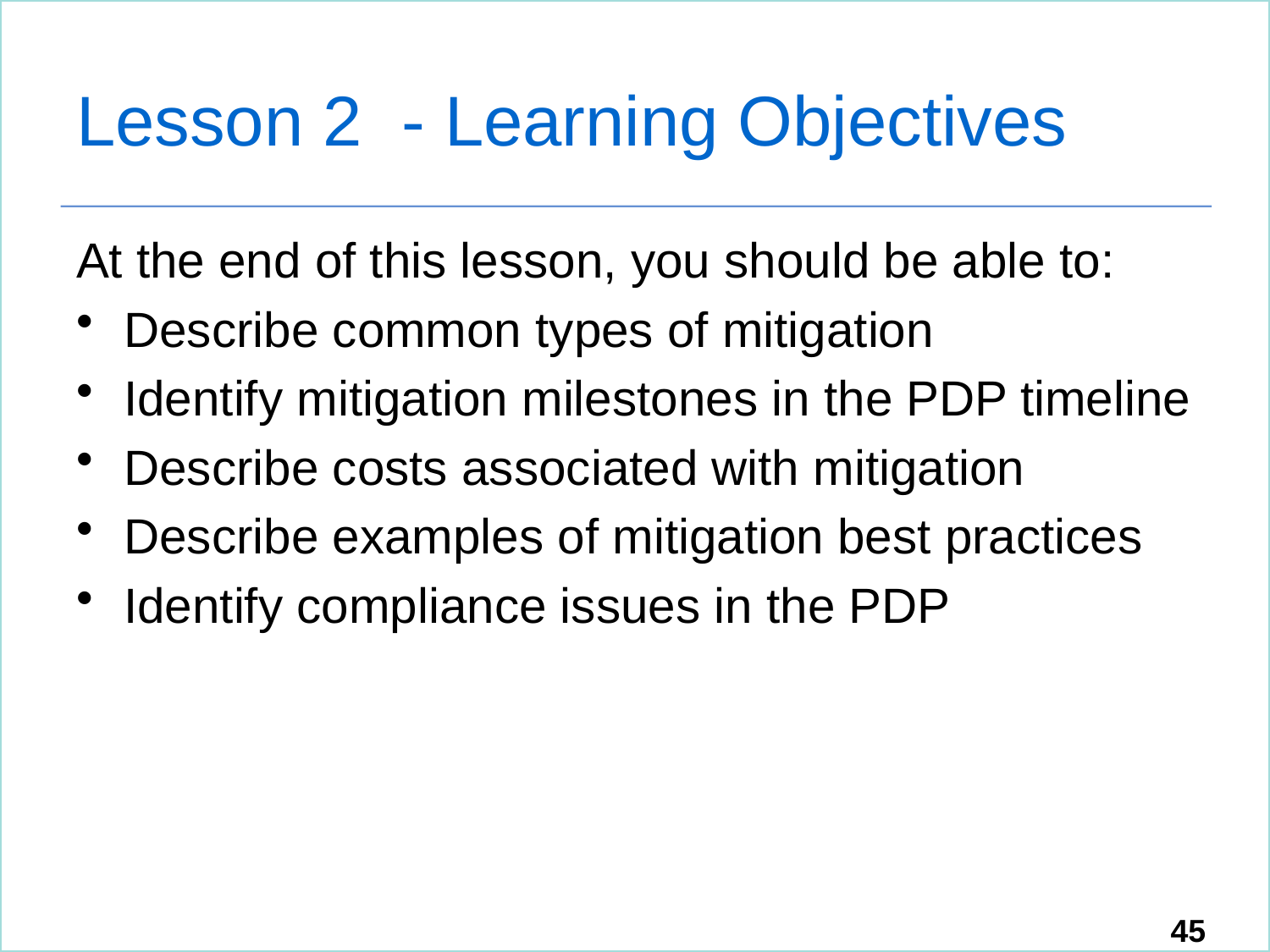

# Lesson 2  - Learning Objectives
At the end of this lesson, you should be able to:
Describe common types of mitigation
Identify mitigation milestones in the PDP timeline
Describe costs associated with mitigation
Describe examples of mitigation best practices
Identify compliance issues in the PDP

45